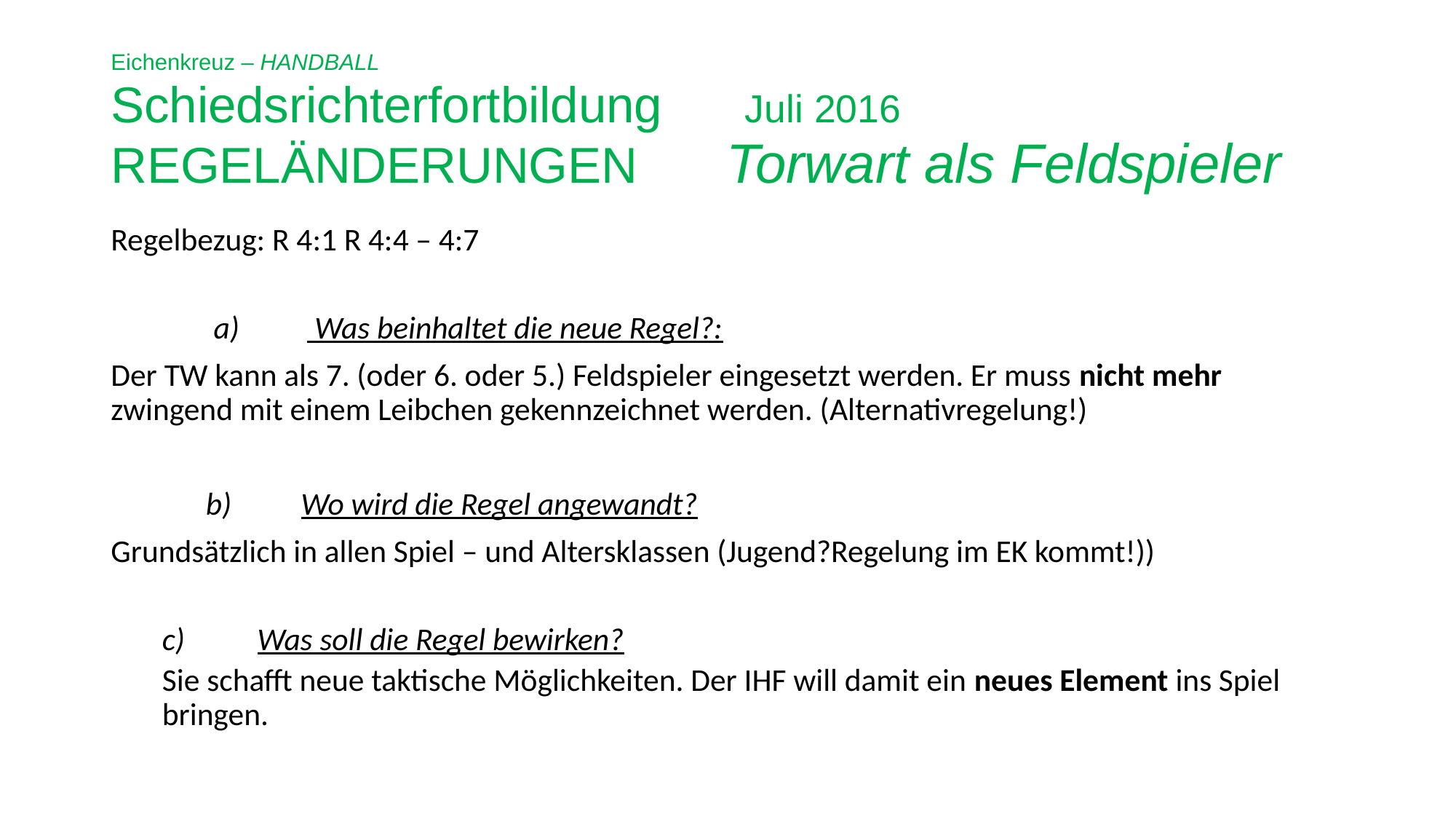

# Eichenkreuz – HANDBALL Schiedsrichterfortbildung		Juli 2016 REGELÄNDERUNGEN      Torwart als Feldspieler
Regelbezug: R 4:1 R 4:4 – 4:7

       Was beinhaltet die neue Regel?:
Der TW kann als 7. (oder 6. oder 5.) Feldspieler eingesetzt werden. Er muss nicht mehr zwingend mit einem Leibchen gekennzeichnet werden. (Alternativregelung!)

	b)	Wo wird die Regel angewandt?
Grundsätzlich in allen Spiel – und Altersklassen (Jugend?Regelung im EK kommt!))

	c)	Was soll die Regel bewirken?
Sie schafft neue taktische Möglichkeiten. Der IHF will damit ein neues Element ins Spiel bringen.